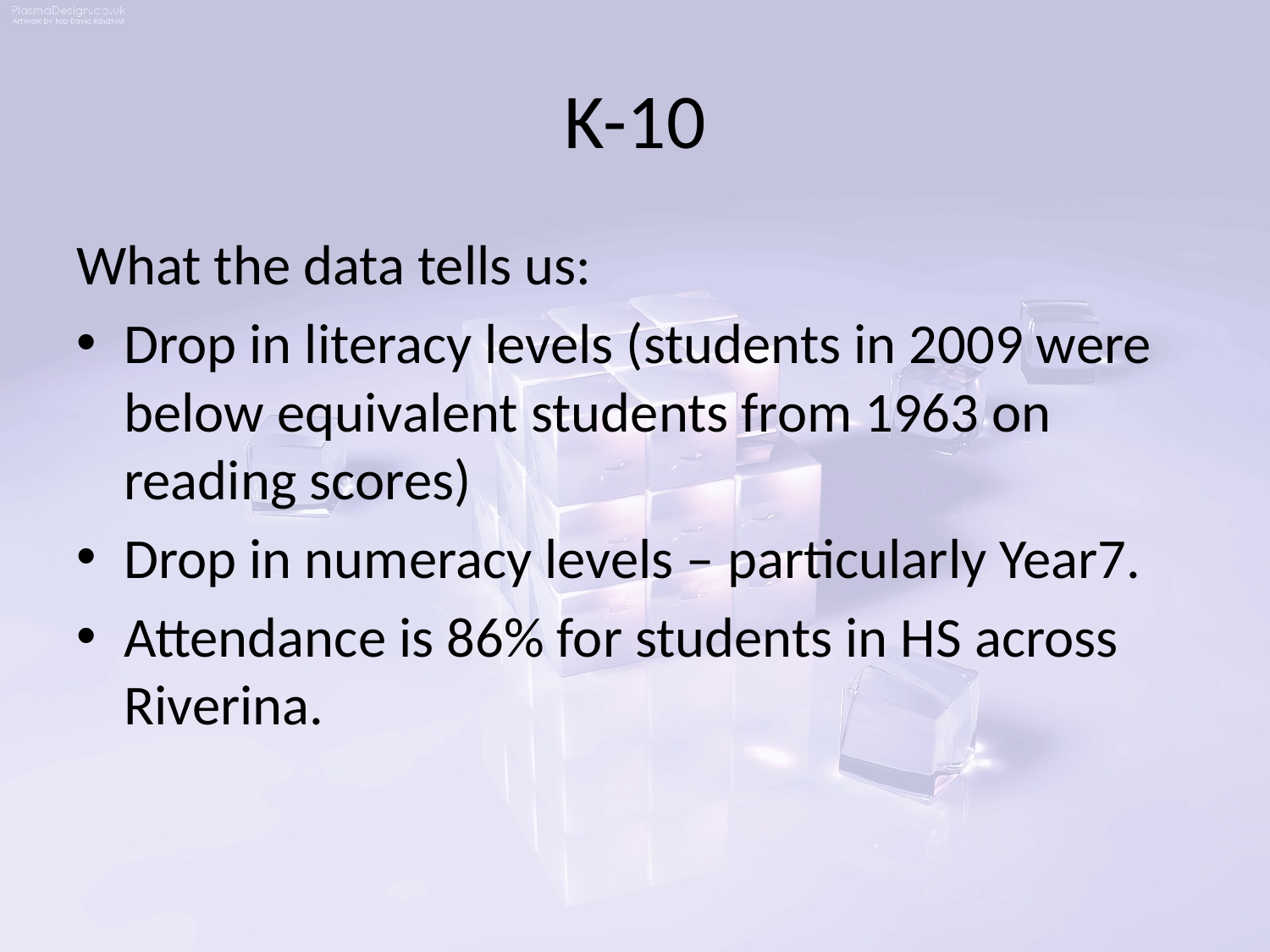

# K-10
What the data tells us:
Drop in literacy levels (students in 2009 were below equivalent students from 1963 on reading scores)
Drop in numeracy levels – particularly Year7.
Attendance is 86% for students in HS across Riverina.